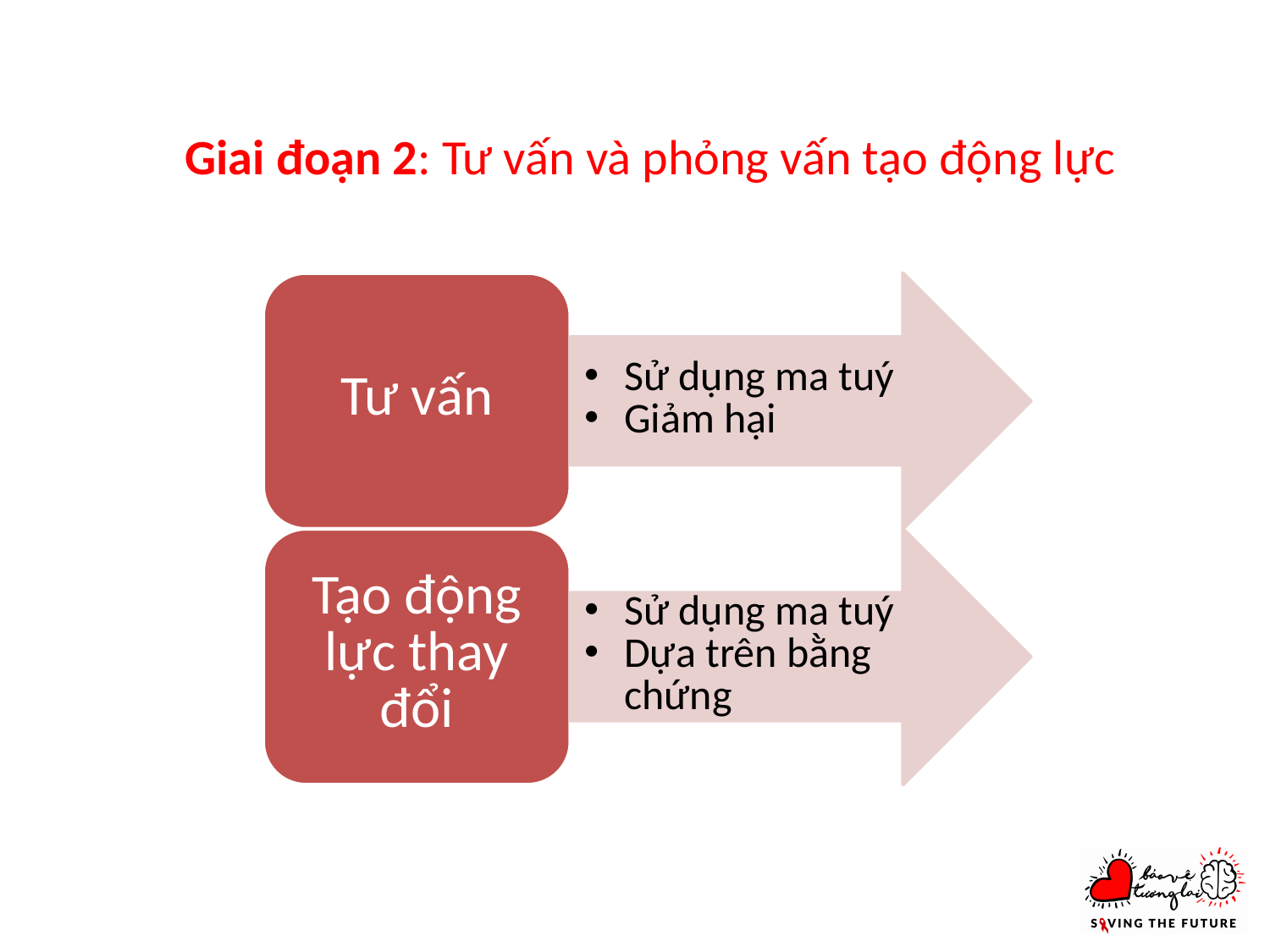

# Giai đoạn 2: Tư vấn và phỏng vấn tạo động lực
Tư vấn
Sử dụng ma tuý
Giảm hại
Tạo động lực thay đổi
Sử dụng ma tuý
Dựa trên bằng chứng